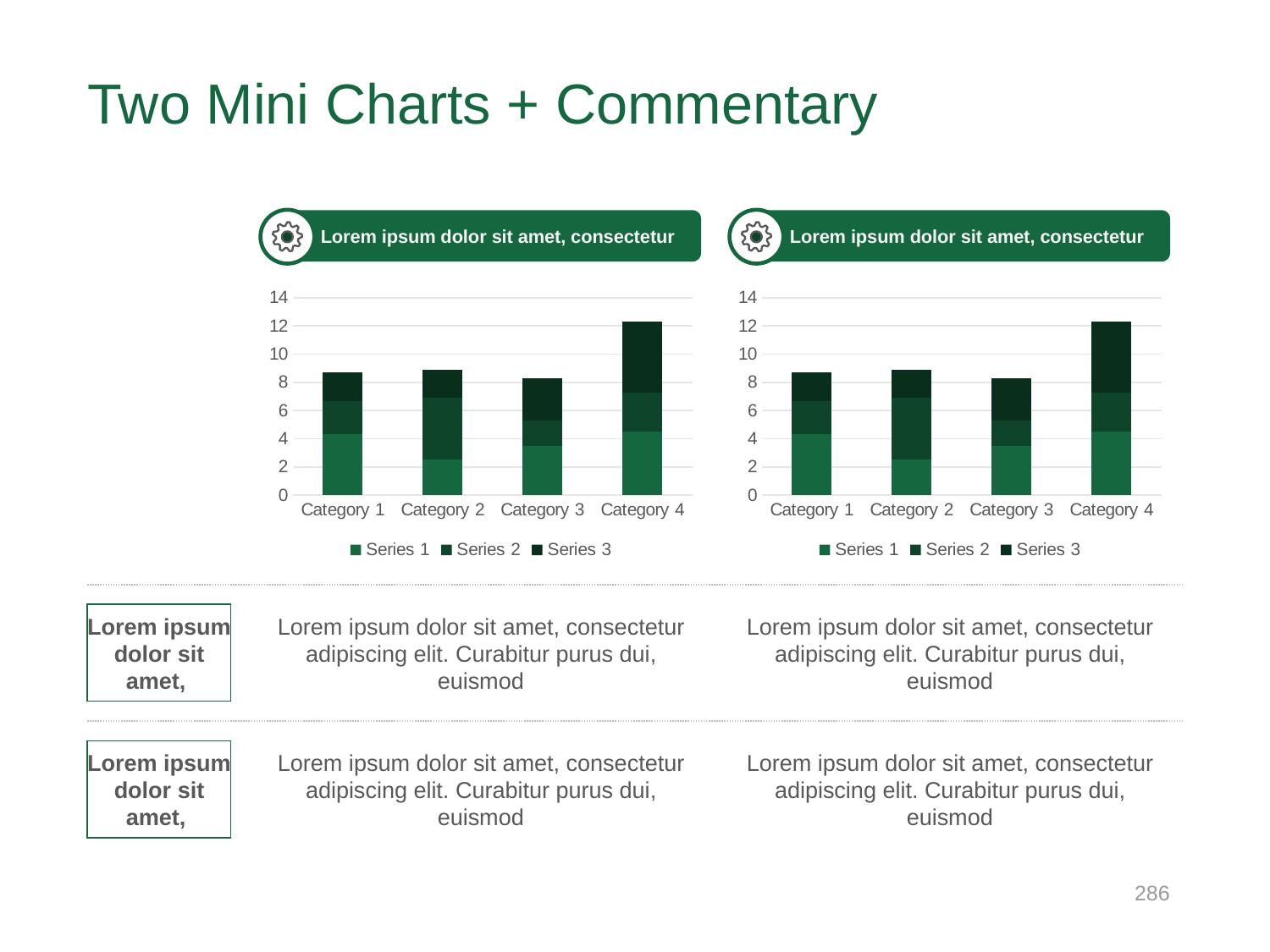

# Two Mini Charts + Commentary

Lorem ipsum dolor sit amet, consectetur
Lorem ipsum dolor sit amet, consectetur

### Chart

| Category | Series 1 | Series 2 | Series 3 |
|---|---|---|---|
| Category 1 | 4.3 | 2.4 | 2.0 |
| Category 2 | 2.5 | 4.4 | 2.0 |
| Category 3 | 3.5 | 1.8 | 3.0 |
| Category 4 | 4.5 | 2.8 | 5.0 |

### Chart

| Category | Series 1 | Series 2 | Series 3 |
|---|---|---|---|
| Category 1 | 4.3 | 2.4 | 2.0 |
| Category 2 | 2.5 | 4.4 | 2.0 |
| Category 3 | 3.5 | 1.8 | 3.0 |
| Category 4 | 4.5 | 2.8 | 5.0 |
Lorem ipsum dolor sit amet,
Lorem ipsum dolor sit amet, consectetur adipiscing elit. Curabitur purus dui, euismod
Lorem ipsum dolor sit amet, consectetur adipiscing elit. Curabitur purus dui, euismod
Lorem ipsum dolor sit amet,
Lorem ipsum dolor sit amet, consectetur adipiscing elit. Curabitur purus dui, euismod
Lorem ipsum dolor sit amet, consectetur adipiscing elit. Curabitur purus dui, euismod
286